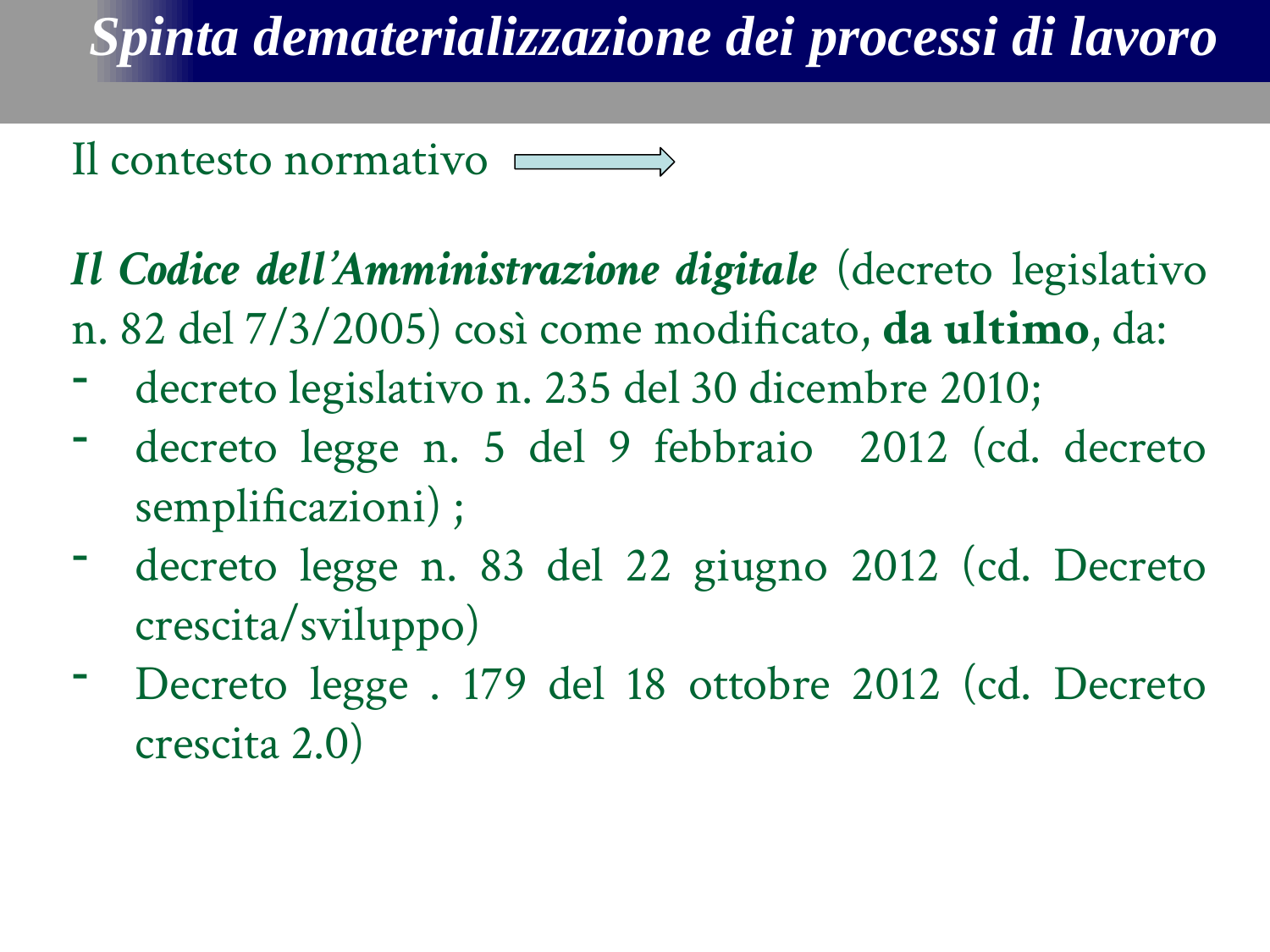

Spinta dematerializzazione dei processi di lavoro

Il contesto normativo

Il Codice dell’Amministrazione digitale (decreto legislativo n. 82 del 7/3/2005) così come modificato, da ultimo, da:
decreto legislativo n. 235 del 30 dicembre 2010;
decreto legge n. 5 del 9 febbraio  2012 (cd. decreto semplificazioni) ;
decreto legge n. 83 del 22 giugno 2012 (cd. Decreto crescita/sviluppo)
Decreto legge . 179 del 18 ottobre 2012 (cd. Decreto crescita 2.0)